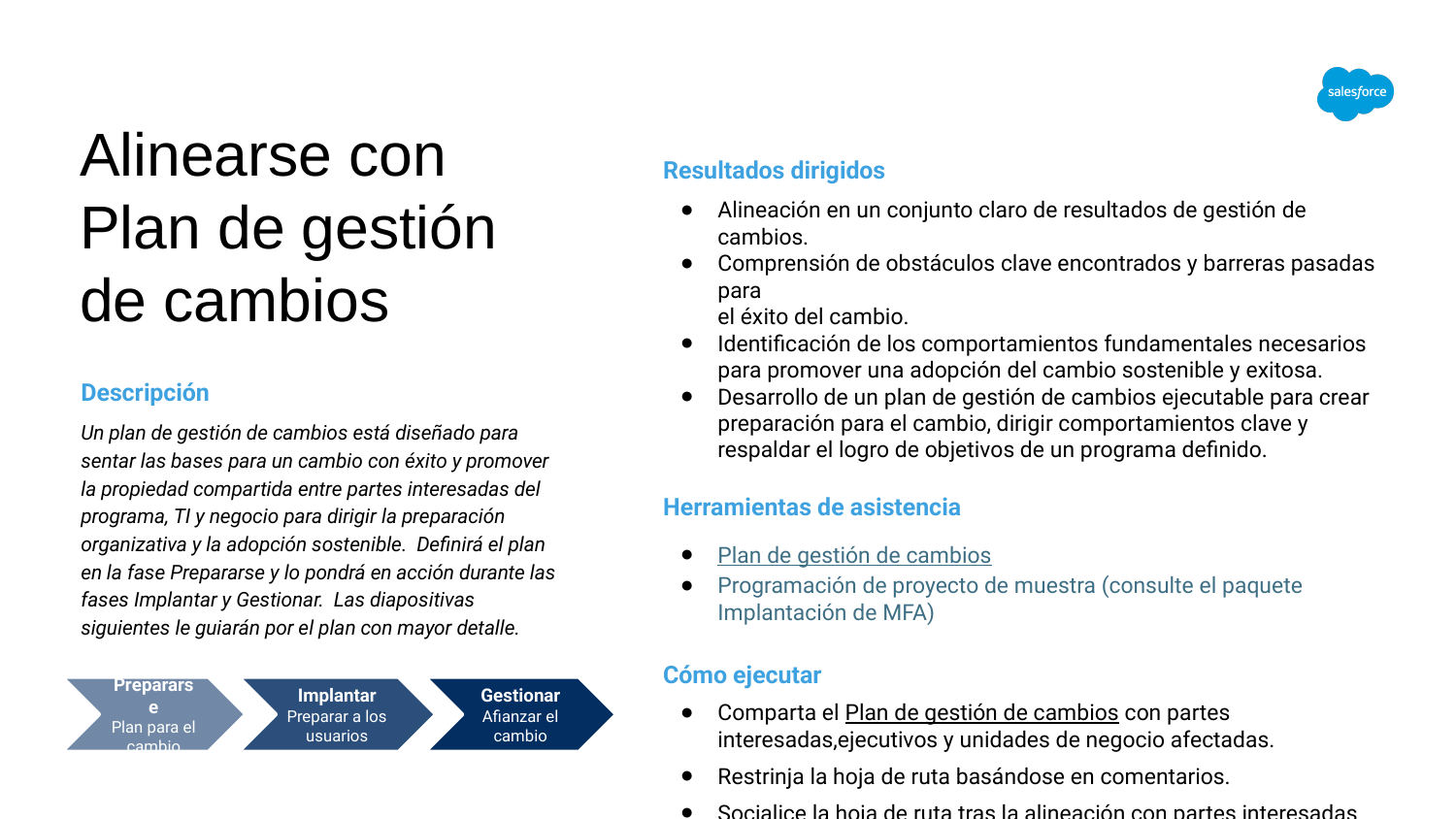

Alinearse con Plan de gestión de cambios
Resultados dirigidos
Alineación en un conjunto claro de resultados de gestión de cambios.
Comprensión de obstáculos clave encontrados y barreras pasadas para
el éxito del cambio.
Identificación de los comportamientos fundamentales necesarios para promover una adopción del cambio sostenible y exitosa.
Desarrollo de un plan de gestión de cambios ejecutable para crear preparación para el cambio, dirigir comportamientos clave y respaldar el logro de objetivos de un programa definido.

Herramientas de asistencia
Plan de gestión de cambios
Programación de proyecto de muestra (consulte el paquete Implantación de MFA)

Cómo ejecutar
Comparta el Plan de gestión de cambios con partes interesadas,ejecutivos y unidades de negocio afectadas.
Restrinja la hoja de ruta basándose en comentarios.
Socialice la hoja de ruta tras la alineación con partes interesadas
y ejecutivos clave.
# Descripción
Un plan de gestión de cambios está diseñado para sentar las bases para un cambio con éxito y promover la propiedad compartida entre partes interesadas del programa, TI y negocio para dirigir la preparación organizativa y la adopción sostenible.  Definirá el plan en la fase Prepararse y lo pondrá en acción durante las fases Implantar y Gestionar.  Las diapositivas siguientes le guiarán por el plan con mayor detalle.
Prepararse
Plan para el cambio
Implantar
Preparar a los usuarios
Gestionar
Afianzar el cambio